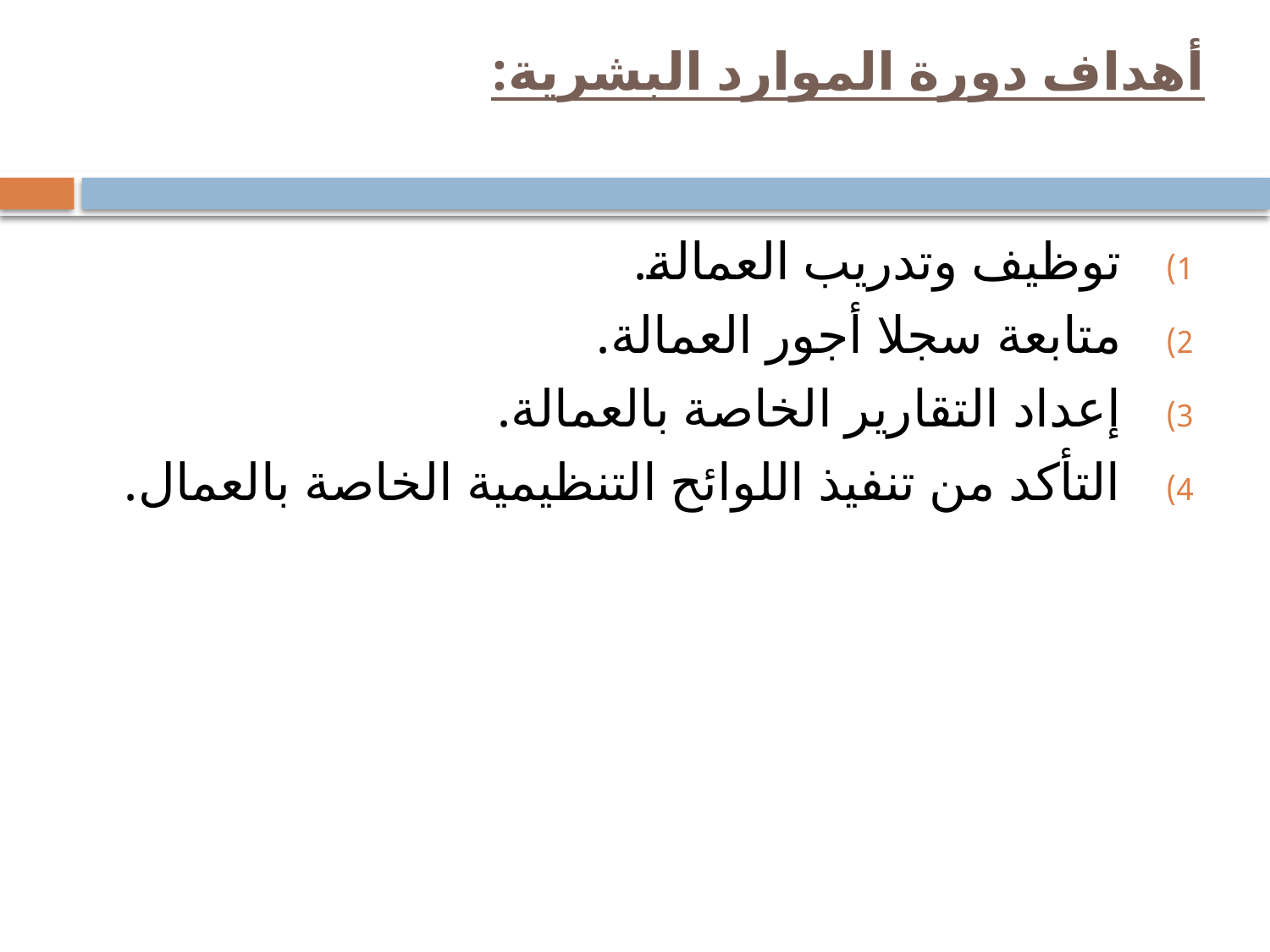

# أهداف دورة الموارد البشرية:
توظيف وتدريب العمالة.
متابعة سجلا أجور العمالة.
إعداد التقارير الخاصة بالعمالة.
التأكد من تنفيذ اللوائح التنظيمية الخاصة بالعمال.